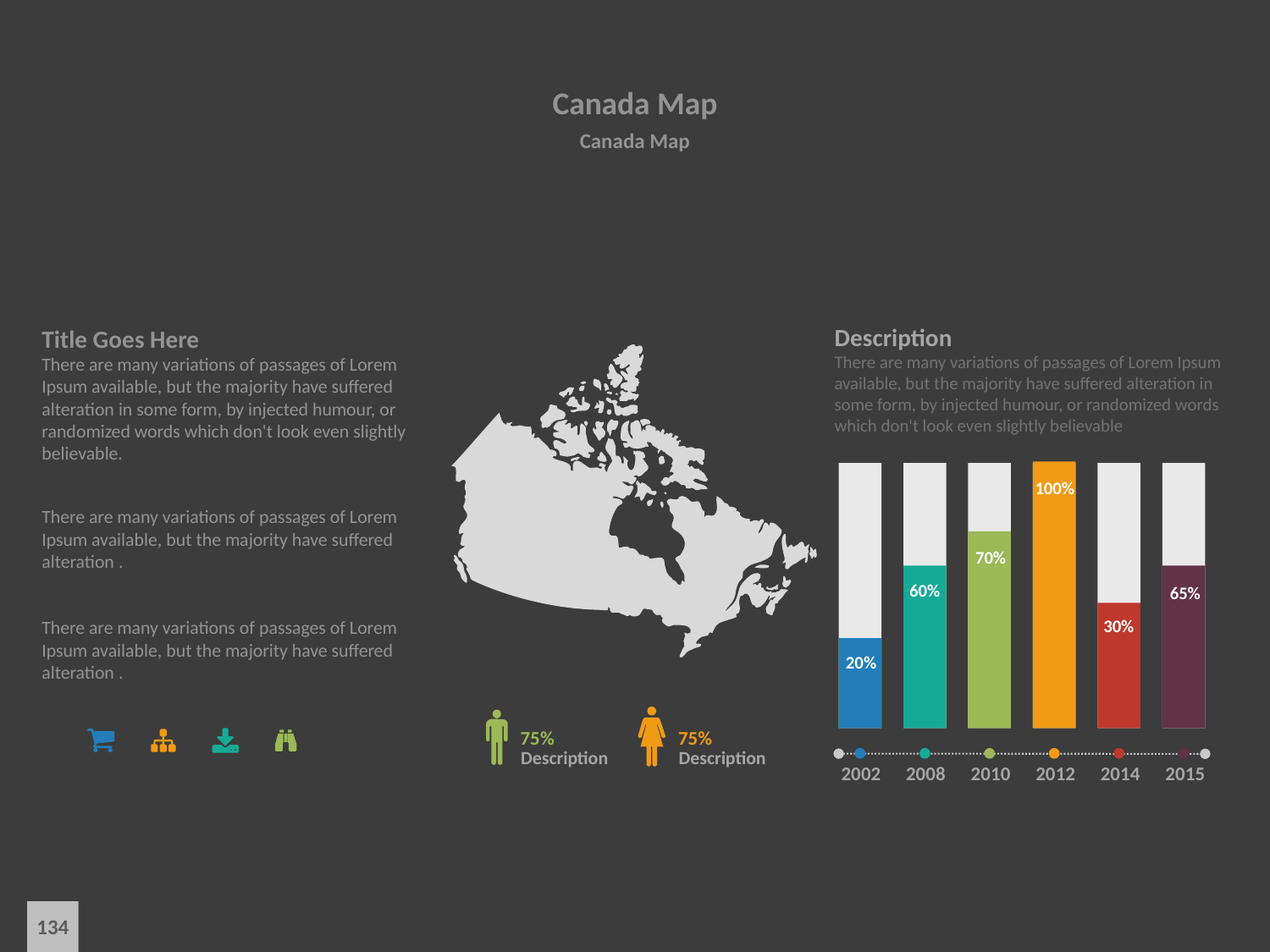

# Canada Map
Canada Map
Description
There are many variations of passages of Lorem Ipsum available, but the majority have suffered alteration in some form, by injected humour, or randomized words which don't look even slightly believable
Title Goes Here
There are many variations of passages of Lorem Ipsum available, but the majority have suffered alteration in some form, by injected humour, or randomized words which don't look even slightly believable.

100%

There are many variations of passages of Lorem Ipsum available, but the majority have suffered alteration .

70%

60%

65%

30%
There are many variations of passages of Lorem Ipsum available, but the majority have suffered alteration .

20%

75%
Description
75%
Description

2002
2008
2010
2012
2014
2015